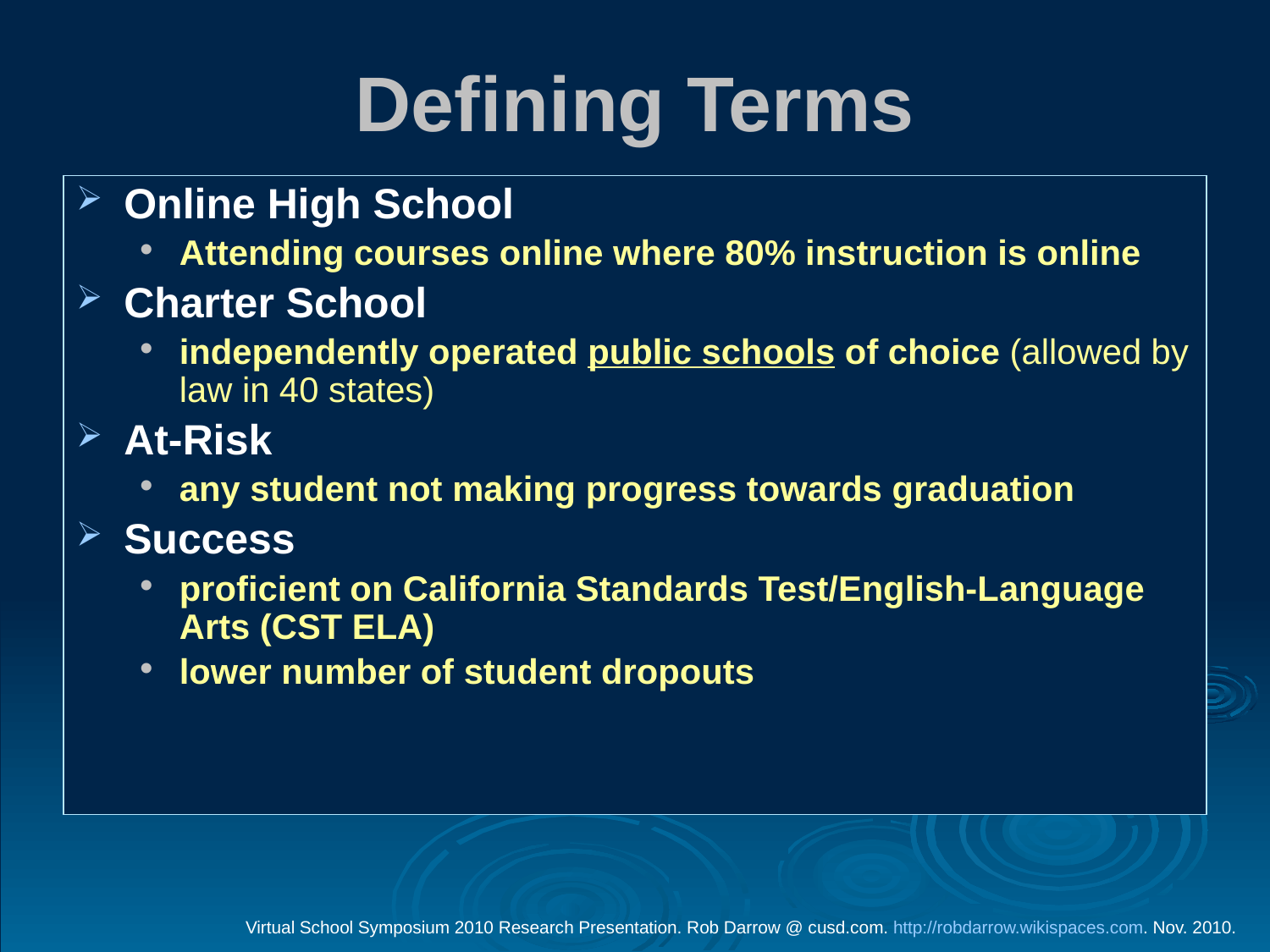

# Defining Terms
Online High School
Attending courses online where 80% instruction is online
Charter School
independently operated public schools of choice (allowed by law in 40 states)
At-Risk
any student not making progress towards graduation
Success
proficient on California Standards Test/English-Language Arts (CST ELA)
lower number of student dropouts